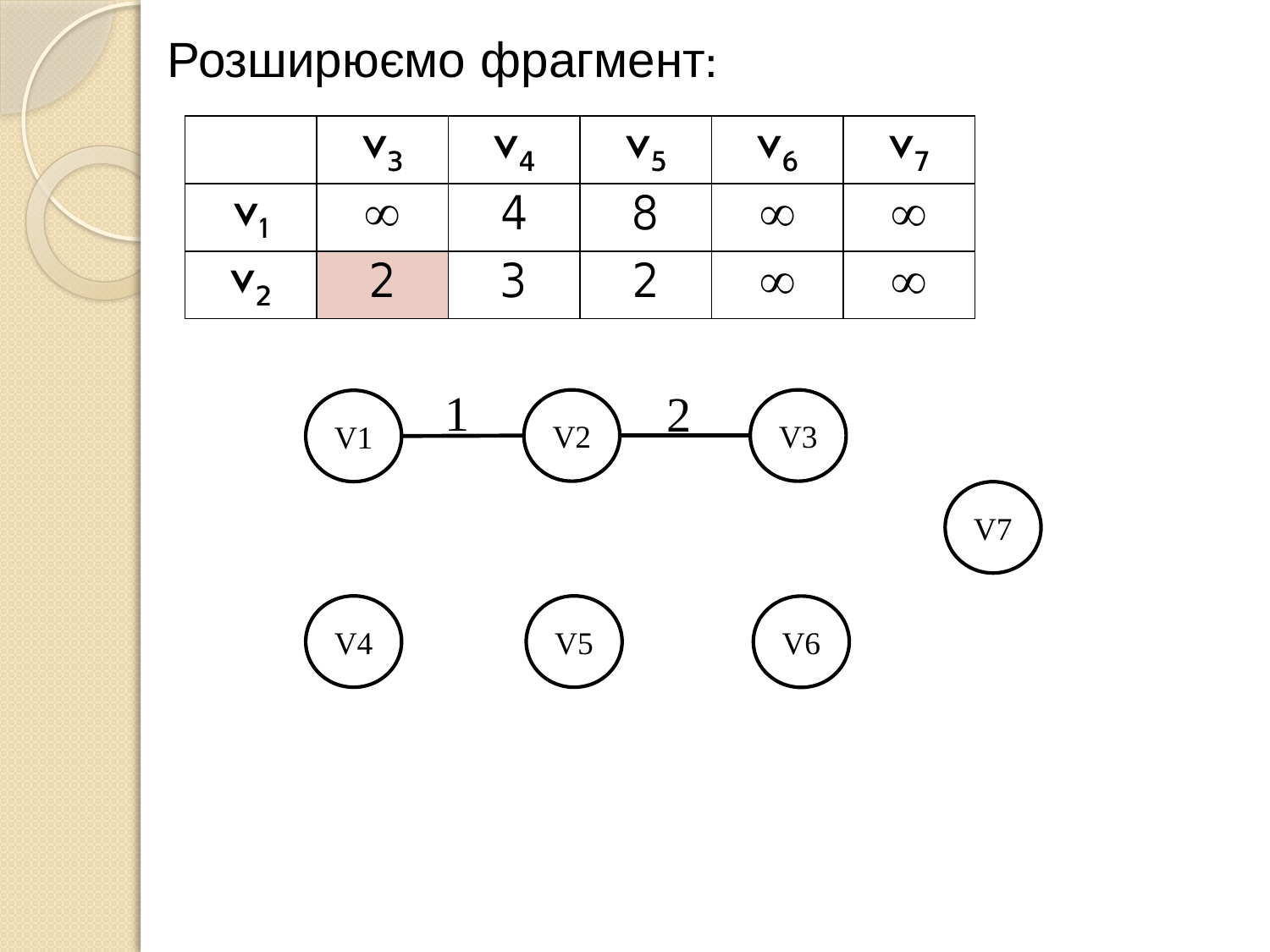

Розширюємо фрагмент:
|  | v3 | v4 | v5 | v6 | v7 |
| --- | --- | --- | --- | --- | --- |
| v1 | ∞ | 4 | 8 | ∞ | ∞ |
| v2 | 2 | 3 | 2 | ∞ | ∞ |
1
2
V2
V3
V1
V7
V4
V5
V6